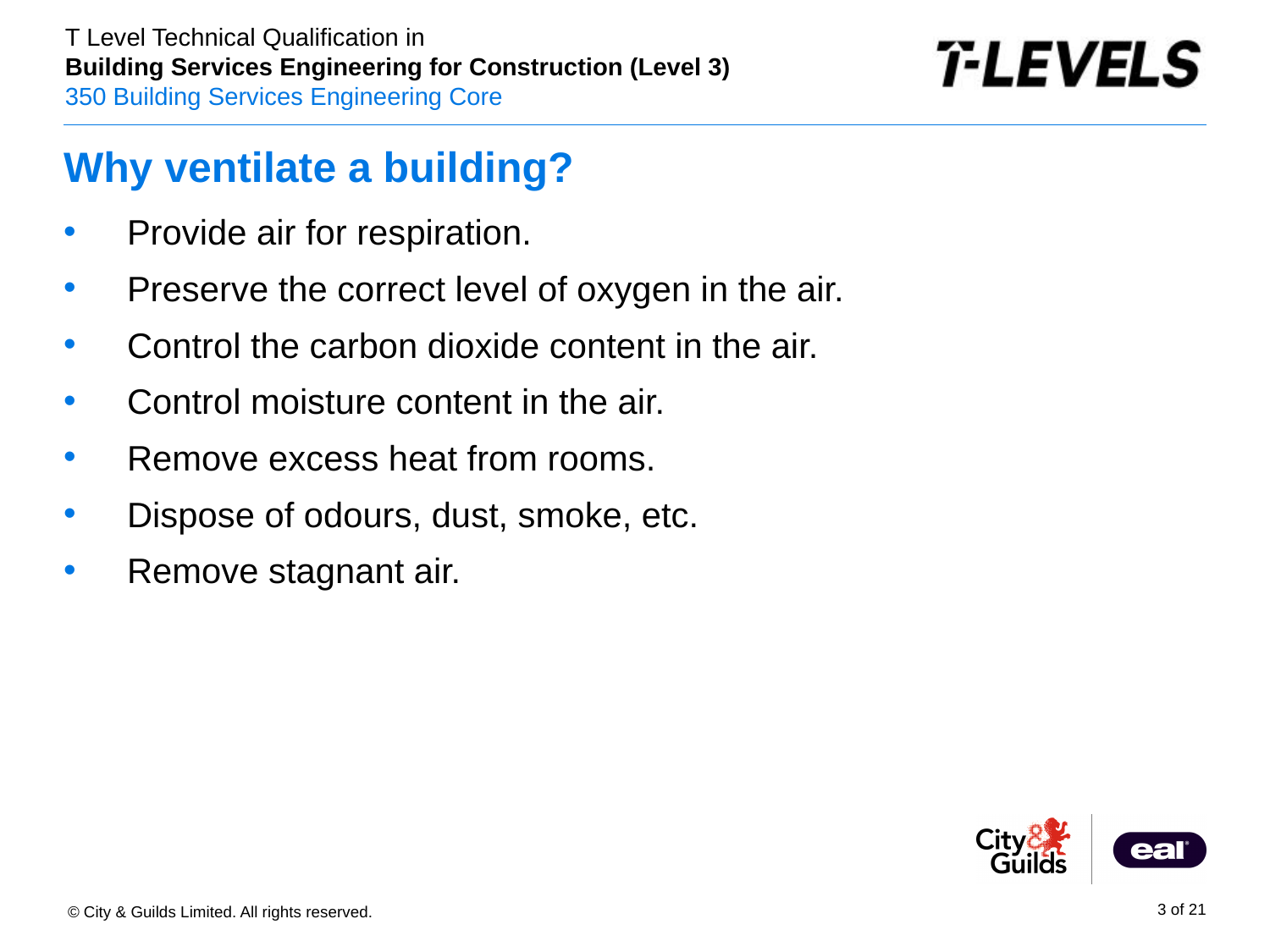

# Why ventilate a building?
Provide air for respiration.
Preserve the correct level of oxygen in the air.
Control the carbon dioxide content in the air.
Control moisture content in the air.
Remove excess heat from rooms.
Dispose of odours, dust, smoke, etc.
Remove stagnant air.